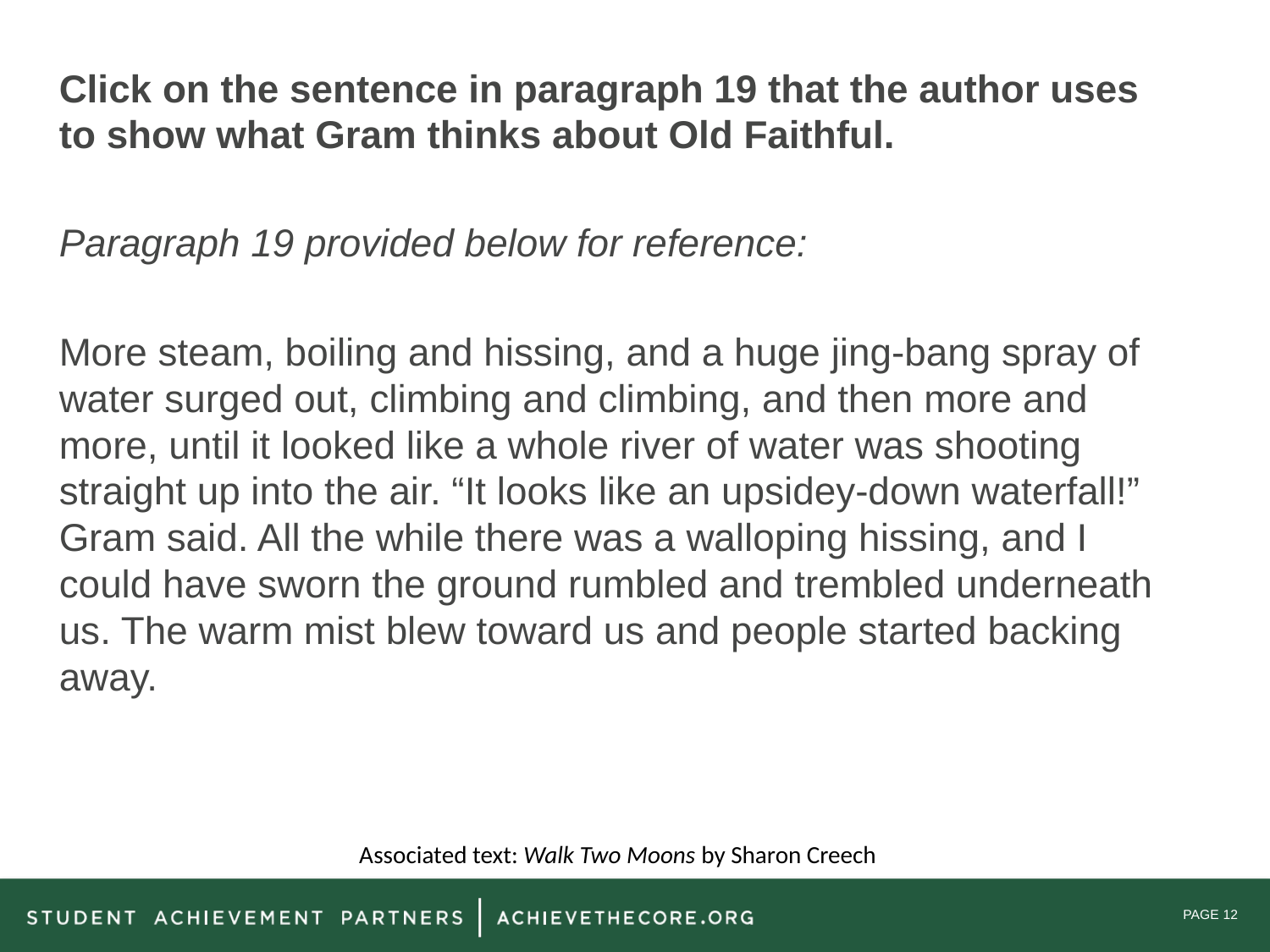

Click on the sentence in paragraph 19 that the author uses to show what Gram thinks about Old Faithful.

Paragraph 19 provided below for reference:

More steam, boiling and hissing, and a huge jing-bang spray of water surged out, climbing and climbing, and then more and more, until it looked like a whole river of water was shooting straight up into the air. “It looks like an upsidey-down waterfall!” Gram said. All the while there was a walloping hissing, and I could have sworn the ground rumbled and trembled underneath us. The warm mist blew toward us and people started backing away.

Associated text: Walk Two Moons by Sharon Creech